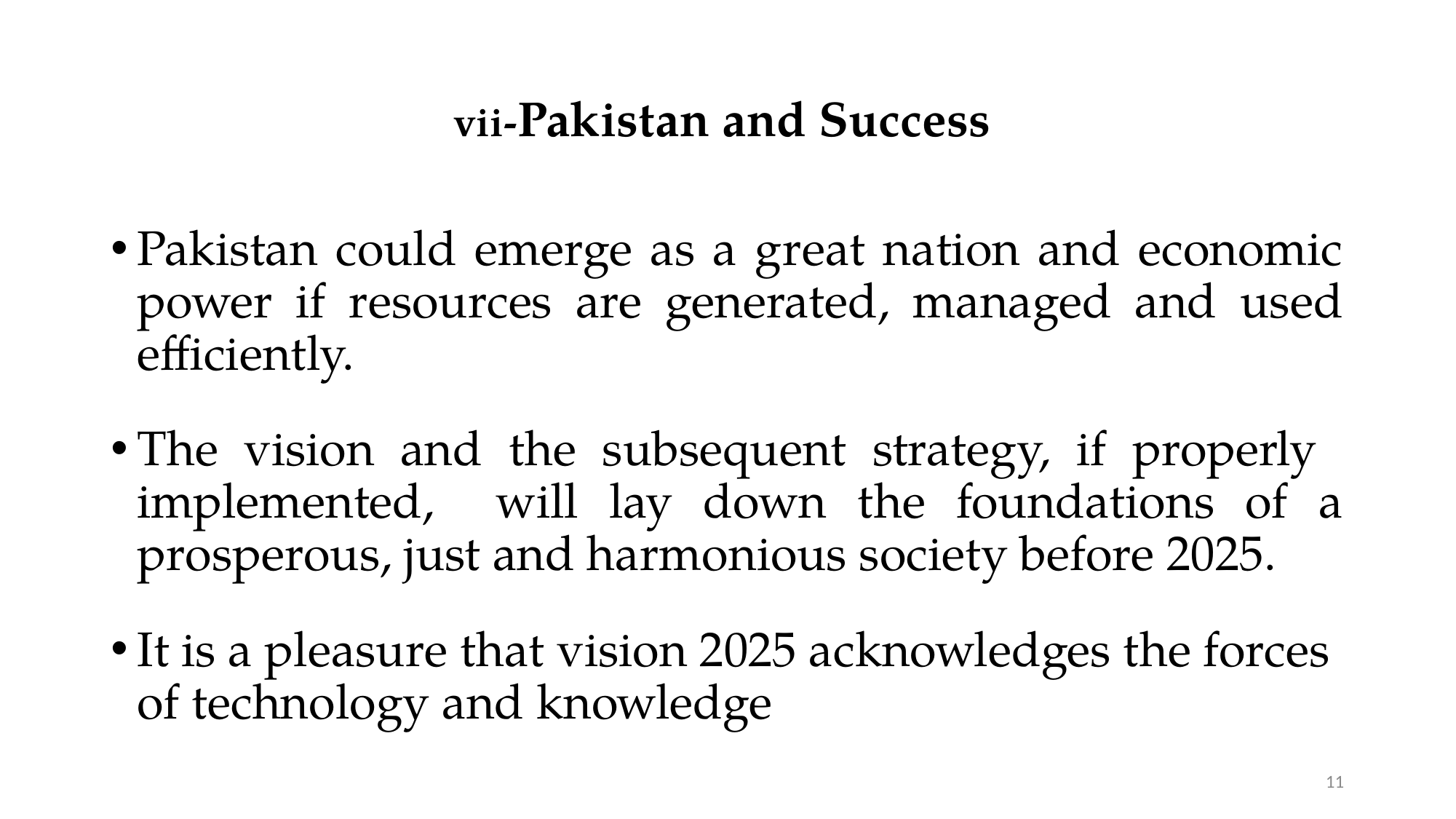

# vii-Pakistan and Success
Pakistan could emerge as a great nation and economic power if resources are generated, managed and used efficiently.

The vision and the subsequent strategy, if properly  implemented,  will lay down the foundations of a prosperous, just and harmonious society before 2025.

It is a pleasure that vision 2025 acknowledges the forces of technology and knowledge

11